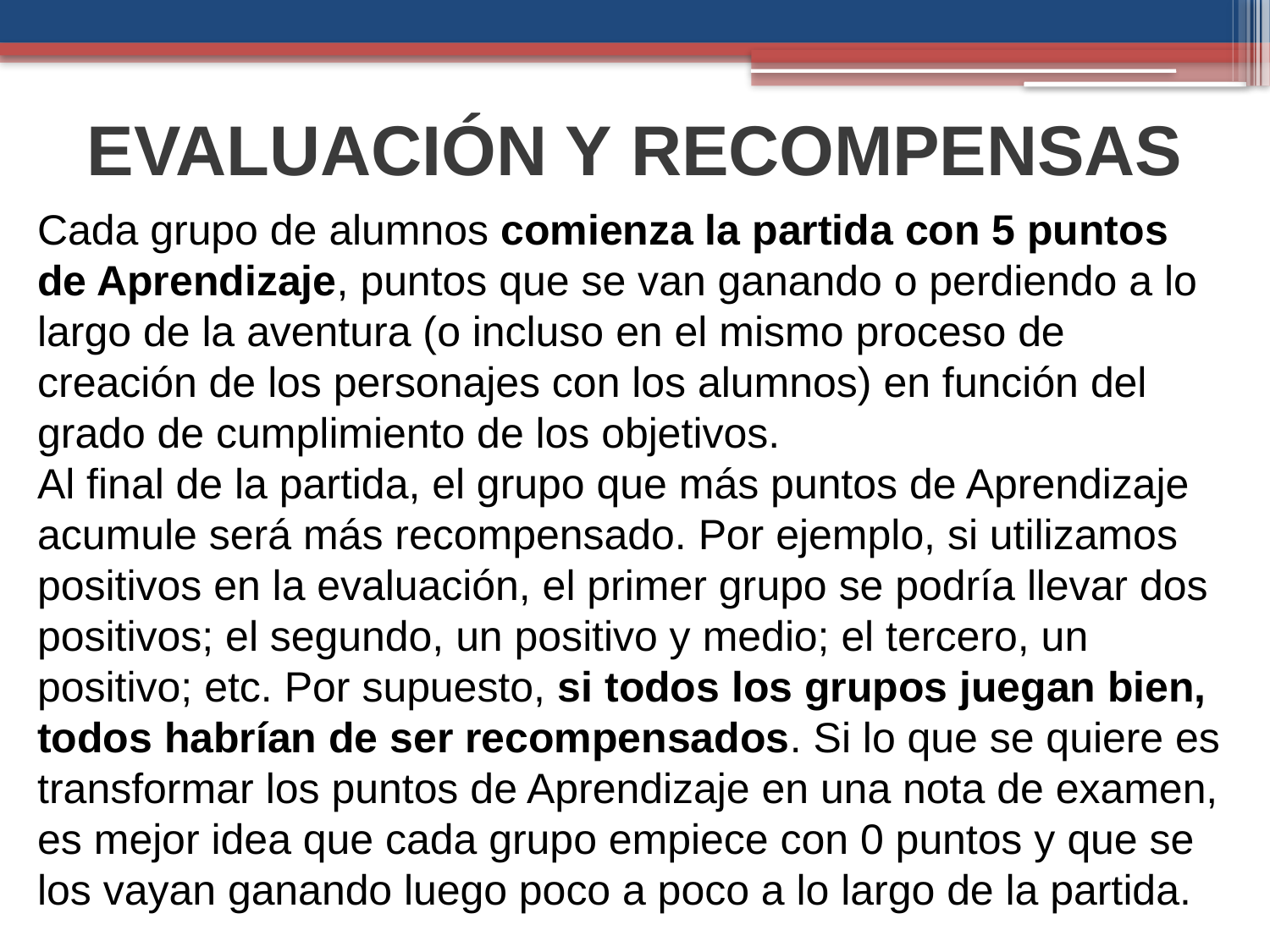

EVALUACIÓN Y RECOMPENSAS
Cada grupo de alumnos comienza la partida con 5 puntos de Aprendizaje, puntos que se van ganando o perdiendo a lo largo de la aventura (o incluso en el mismo proceso de creación de los personajes con los alumnos) en función del grado de cumplimiento de los objetivos.
Al final de la partida, el grupo que más puntos de Aprendizaje acumule será más recompensado. Por ejemplo, si utilizamos positivos en la evaluación, el primer grupo se podría llevar dos positivos; el segundo, un positivo y medio; el tercero, un positivo; etc. Por supuesto, si todos los grupos juegan bien, todos habrían de ser recompensados. Si lo que se quiere es transformar los puntos de Aprendizaje en una nota de examen, es mejor idea que cada grupo empiece con 0 puntos y que se los vayan ganando luego poco a poco a lo largo de la partida.